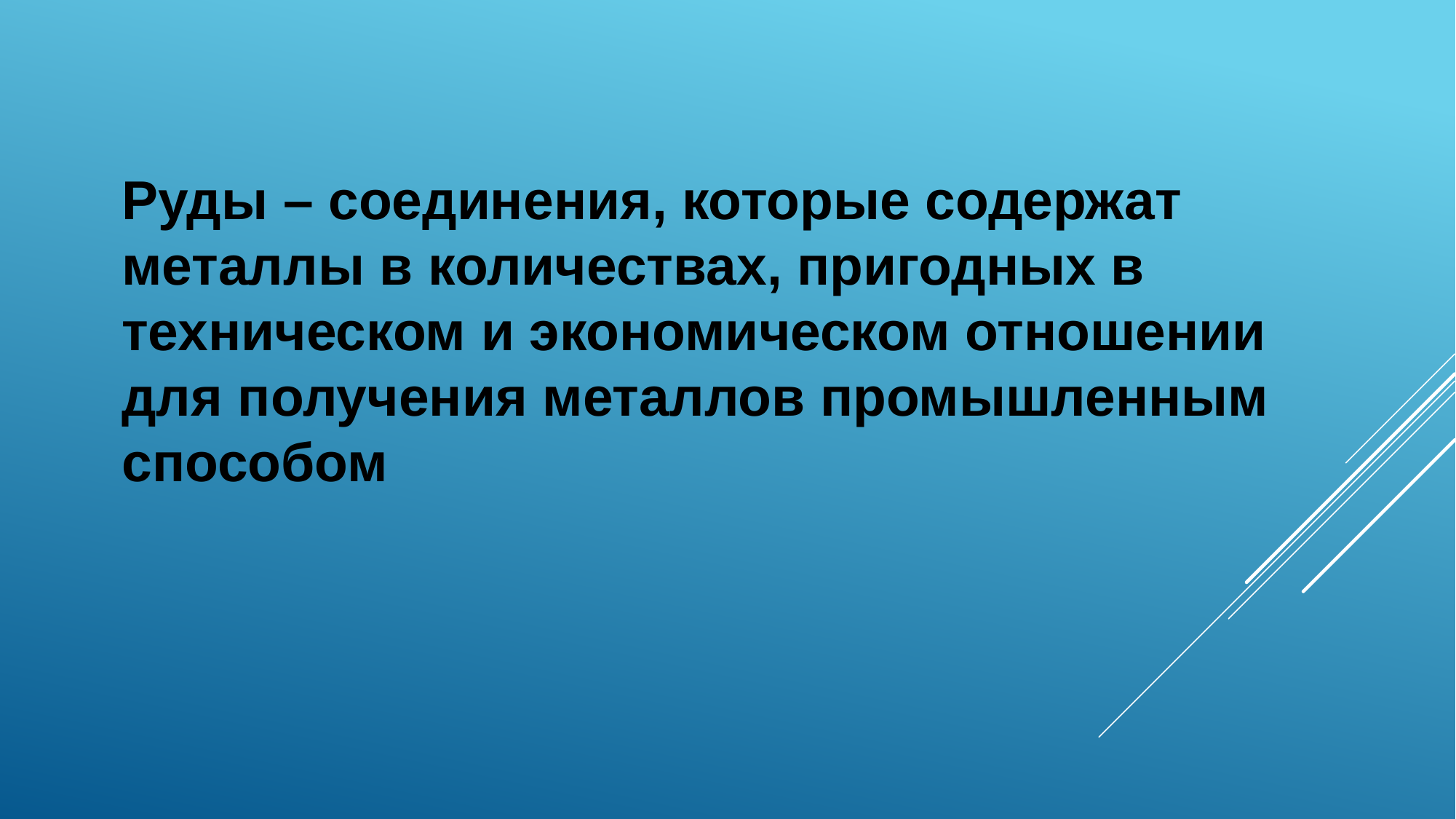

Руды – соединения, которые содержат металлы в количествах, пригодных в техническом и экономическом отношении для получения металлов промышленным способом